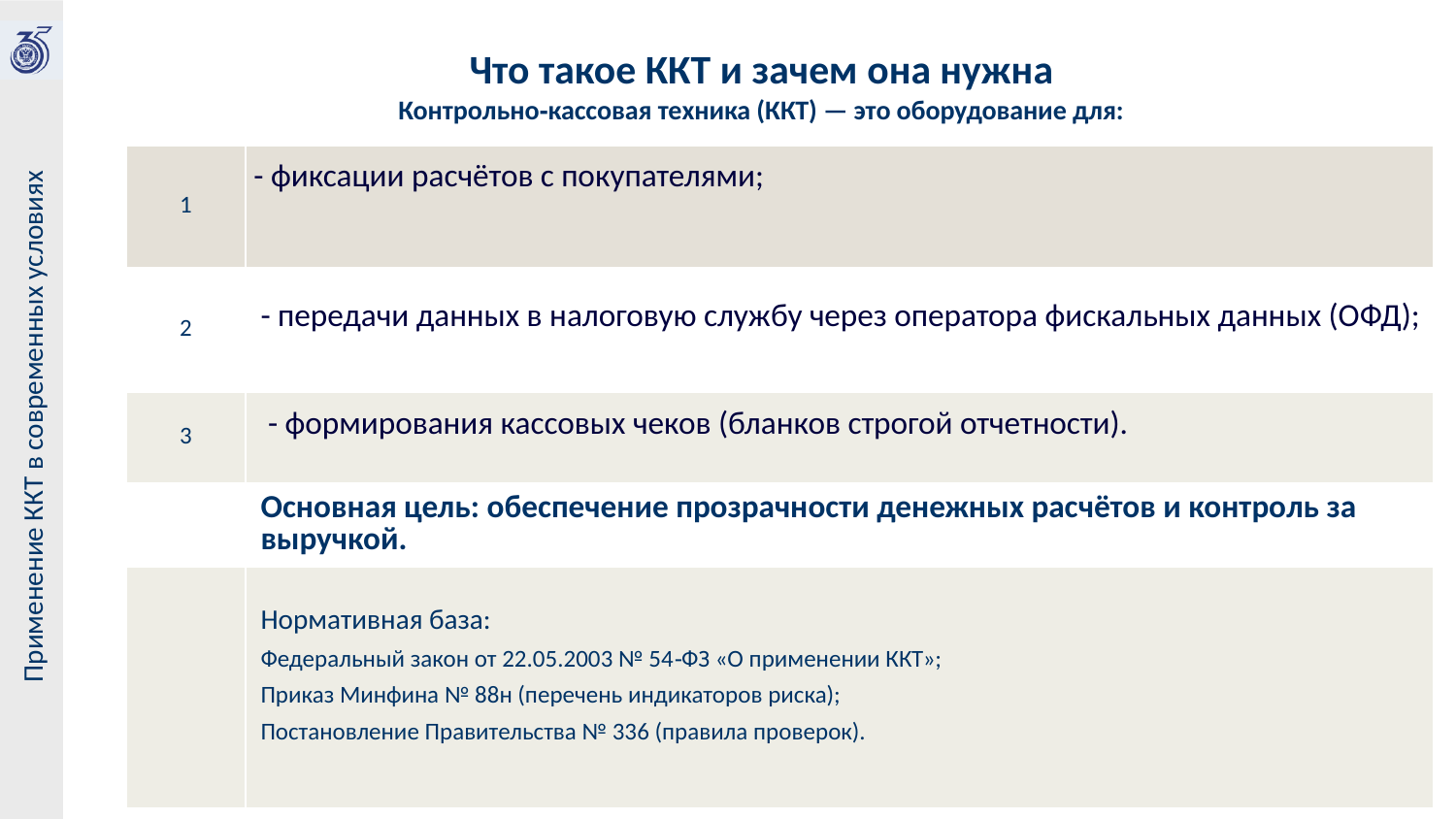

Что такое ККТ и зачем она нужна
Контрольно‑кассовая техника (ККТ) — это оборудование для:
| 1 | - фиксации расчётов с покупателями; |
| --- | --- |
| 2 | - передачи данных в налоговую службу через оператора фискальных данных (ОФД); |
| 3 | - формирования кассовых чеков (бланков строгой отчетности). |
|  | Основная цель: обеспечение прозрачности денежных расчётов и контроль за выручкой. |
|  | Нормативная база: Федеральный закон от 22.05.2003 № 54‑ФЗ «О применении ККТ»; Приказ Минфина № 88н (перечень индикаторов риска); Постановление Правительства № 336 (правила проверок). |